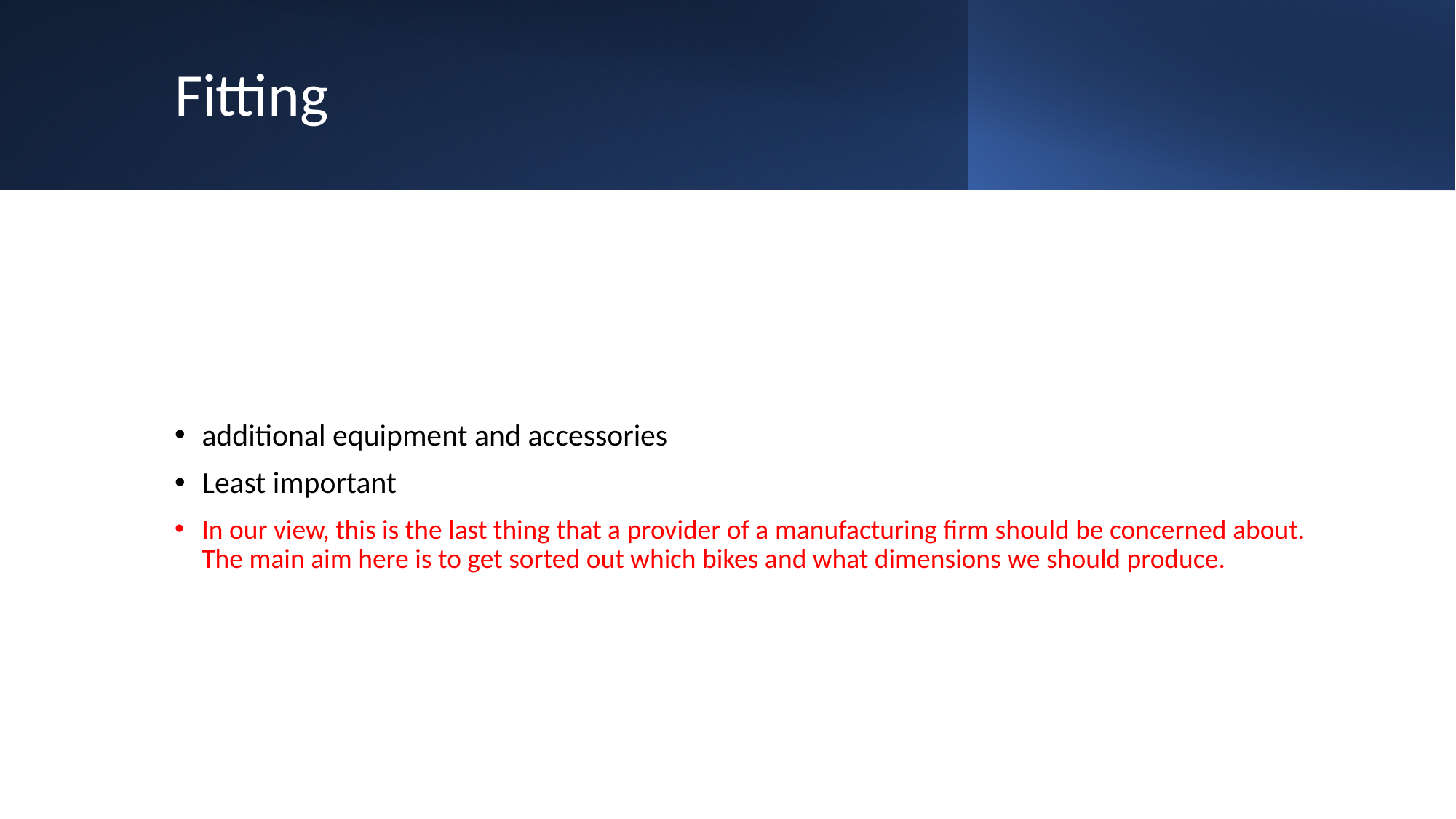

# Fitting
additional equipment and accessories
Least important
In our view, this is the last thing that a provider of a manufacturing firm should be concerned about. The main aim here is to get sorted out which bikes and what dimensions we should produce.